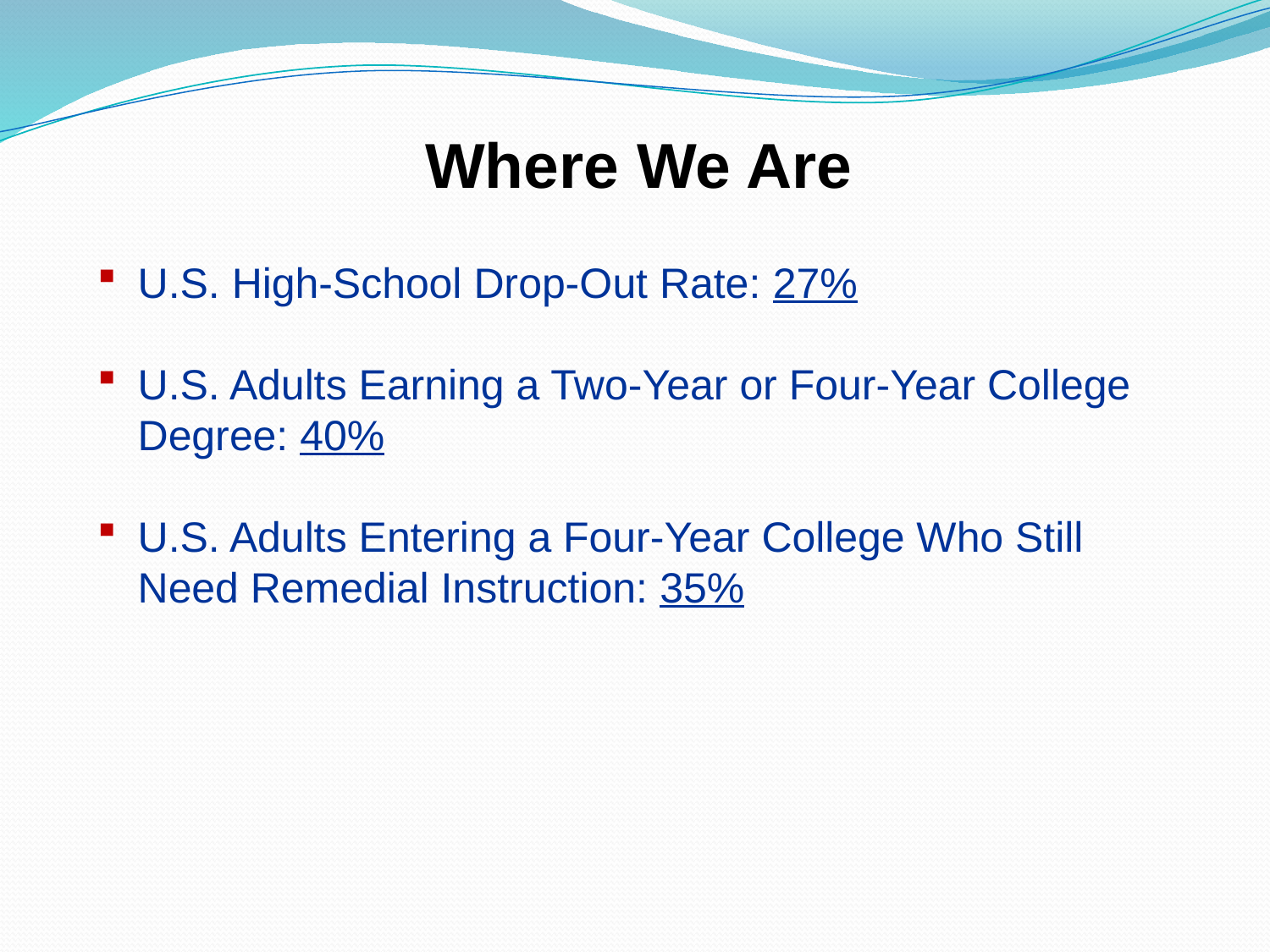

Where We Are

U.S. High-School Drop-Out Rate: 27%

U.S. Adults Earning a Two-Year or Four-Year College Degree: 40%

U.S. Adults Entering a Four-Year College Who Still Need Remedial Instruction: 35%